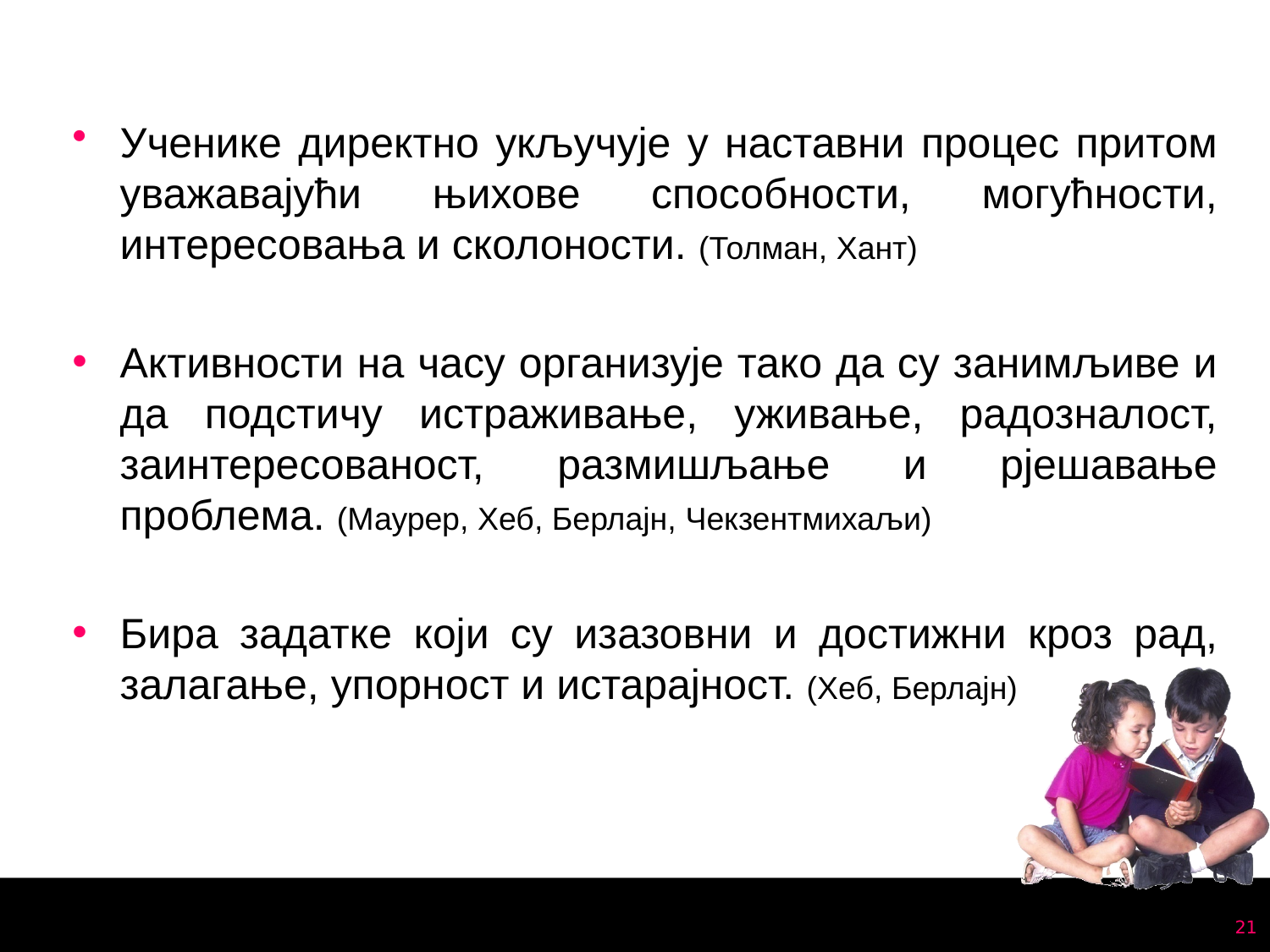

Ученике директно укључује у наставни процес притом уважавајући њихове способности, могућности, интересовања и сколоности. (Толман, Хант)

Активности на часу организује тако да су занимљиве и да подстичу истраживање, уживање, радозналост, заинтересованост, размишљање и рјешавање проблема. (Маурер, Хеб, Берлајн, Чекзентмихаљи)

Бира задатке који су изазовни и достижни кроз рад, залагање, упорност и истарајност. (Хеб, Берлајн)

21